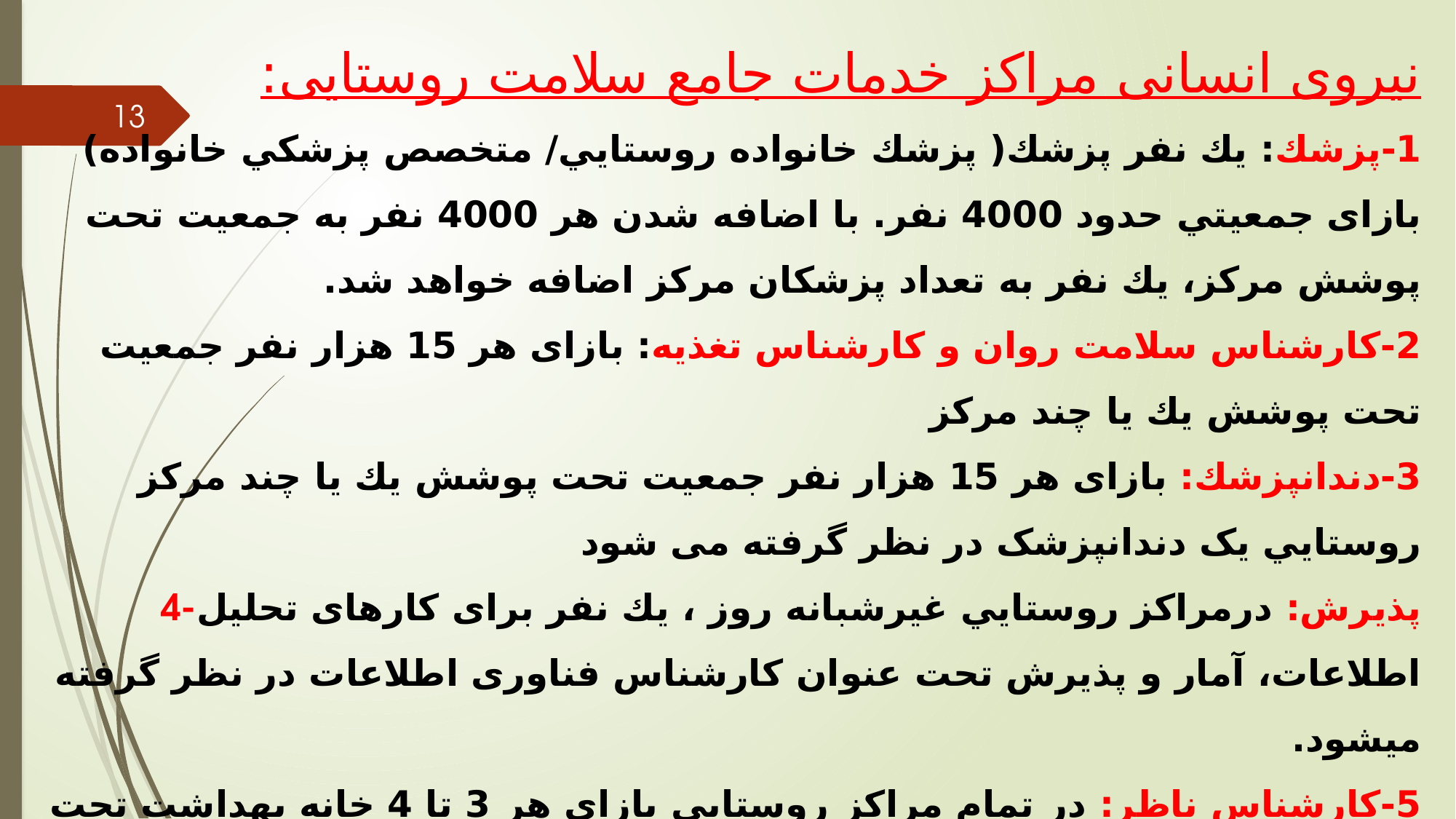

نیروی انسانی مراکز خدمات جامع سلامت روستایی:
1-پزشك: يك نفر پزشك( پزشك خانواده روستايي/ متخصص پزشكي خانواده) بازای جمعيتي حدود 4000 نفر. با اضافه شدن هر 4000 نفر به جمعيت تحت پوشش مركز، يك نفر به تعداد پزشكان مركز اضافه خواهد شد.
2-کارشناس سلامت روان و کارشناس تغذیه: بازای هر 15 هزار نفر جمعيت تحت پوشش يك يا چند مركز
3-دندانپزشك: بازای هر 15 هزار نفر جمعيت تحت پوشش يك يا چند مركز روستايي یک دندانپزشک در نظر گرفته می شود
4-پذیرش: درمراكز روستايي غيرشبانه روز ، يك نفر برای كارهای تحليل اطلاعات، آمار و پذیرش تحت عنوان كارشناس فناوری اطلاعات در نظر گرفته ميشود.
5-کارشناس ناظر: در تمام مراكز روستايي بازای هر 3 تا 4 خانه بهداشت تحت پوشش (اعم از ضميمه وغيرضميمه)، يك كاردان / کارشناس ناظربدون تاكيد بر زن يا مرد بودن آنان حضور خواهد داشت.
13